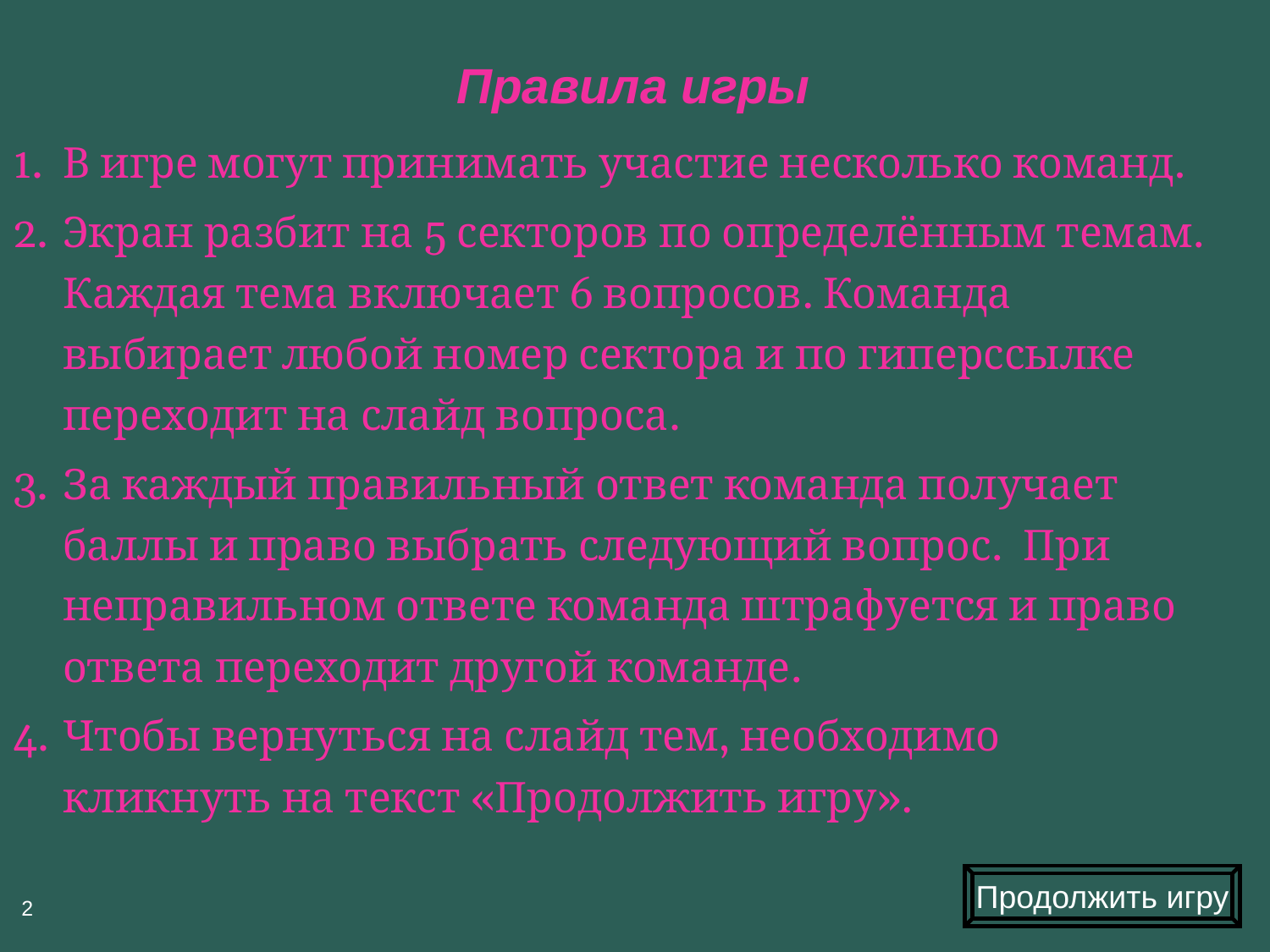

# Правила игры
В игре могут принимать участие несколько команд.
Экран разбит на 5 секторов по определённым темам. Каждая тема включает 6 вопросов. Команда выбирает любой номер сектора и по гиперссылке переходит на слайд вопроса.
За каждый правильный ответ команда получает баллы и право выбрать следующий вопрос.  При неправильном ответе команда штрафуется и право ответа переходит другой команде.
Чтобы вернуться на слайд тем, необходимо кликнуть на текст «Продолжить игру».

Продолжить игру
2